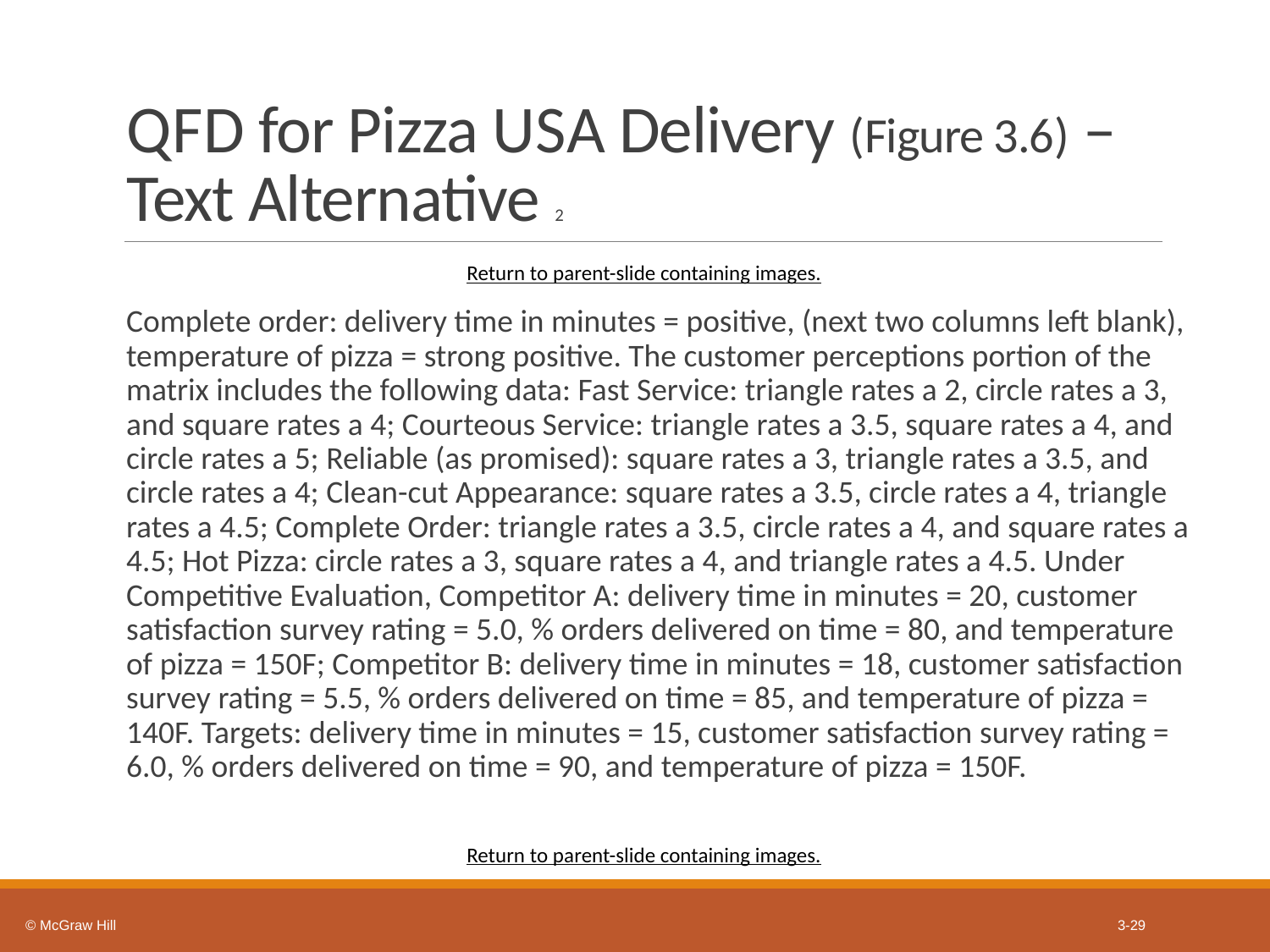

# Q F D for Pizza U S A Delivery (Figure 3.6) – Text Alternative 2
Return to parent-slide containing images.
Complete order: delivery time in minutes = positive, (next two columns left blank), temperature of pizza = strong positive. The customer perceptions portion of the matrix includes the following data: Fast Service: triangle rates a 2, circle rates a 3, and square rates a 4; Courteous Service: triangle rates a 3.5, square rates a 4, and circle rates a 5; Reliable (as promised): square rates a 3, triangle rates a 3.5, and circle rates a 4; Clean-cut Appearance: square rates a 3.5, circle rates a 4, triangle rates a 4.5; Complete Order: triangle rates a 3.5, circle rates a 4, and square rates a 4.5; Hot Pizza: circle rates a 3, square rates a 4, and triangle rates a 4.5. Under Competitive Evaluation, Competitor A: delivery time in minutes = 20, customer satisfaction survey rating = 5.0, % orders delivered on time = 80, and temperature of pizza = 150F; Competitor B: delivery time in minutes = 18, customer satisfaction survey rating = 5.5, % orders delivered on time = 85, and temperature of pizza = 140F. Targets: delivery time in minutes = 15, customer satisfaction survey rating = 6.0, % orders delivered on time = 90, and temperature of pizza = 150F.
Return to parent-slide containing images.